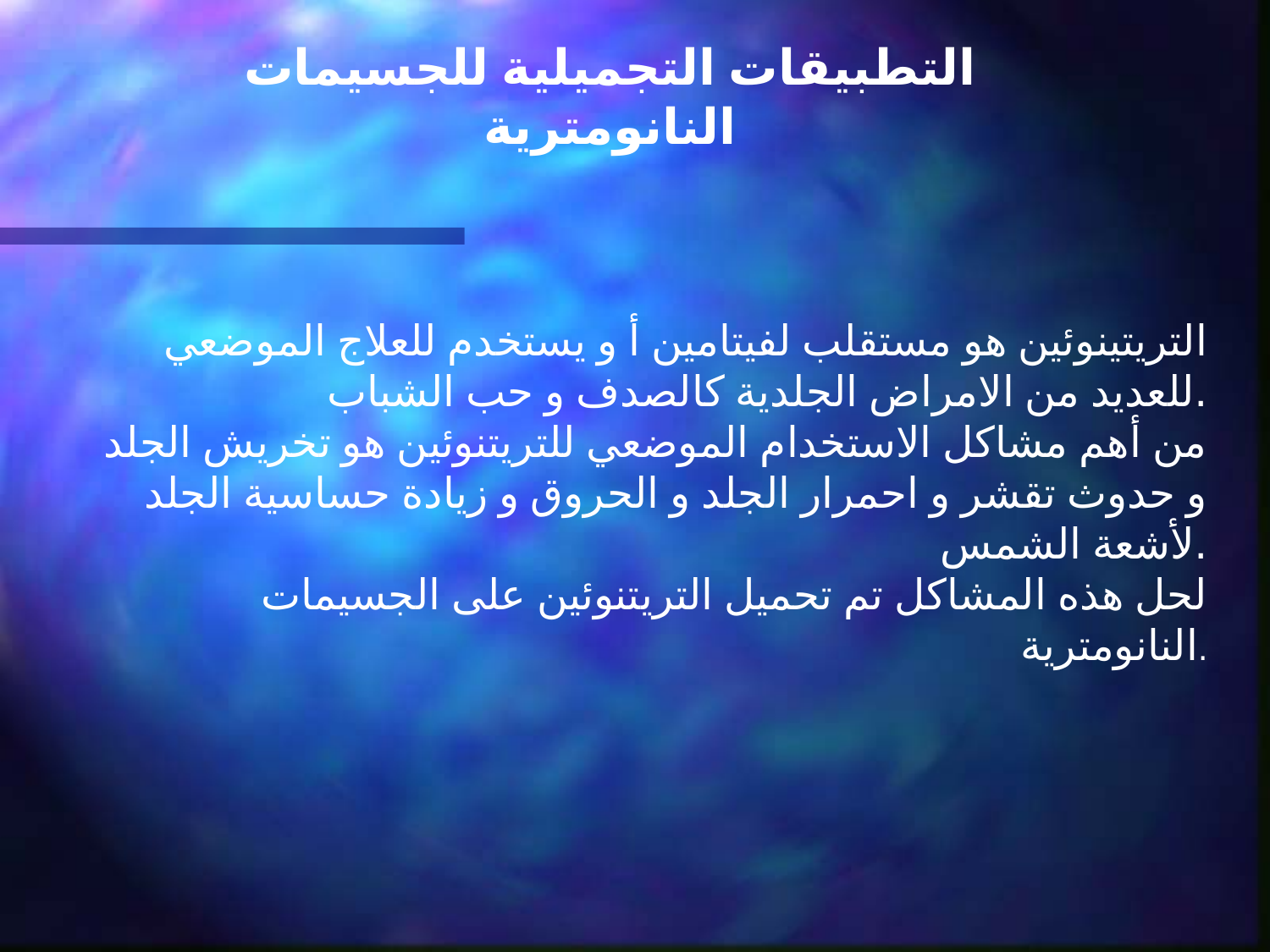

التطبيقات التجميلية للجسيمات النانومترية

التريتينوئين هو مستقلب لفيتامين أ و يستخدم للعلاج الموضعي للعديد من الامراض الجلدية كالصدف و حب الشباب.
من أهم مشاكل الاستخدام الموضعي للتريتنوئين هو تخريش الجلد و حدوث تقشر و احمرار الجلد و الحروق و زيادة حساسية الجلد لأشعة الشمس.
لحل هذه المشاكل تم تحميل التريتنوئين على الجسيمات النانومترية.